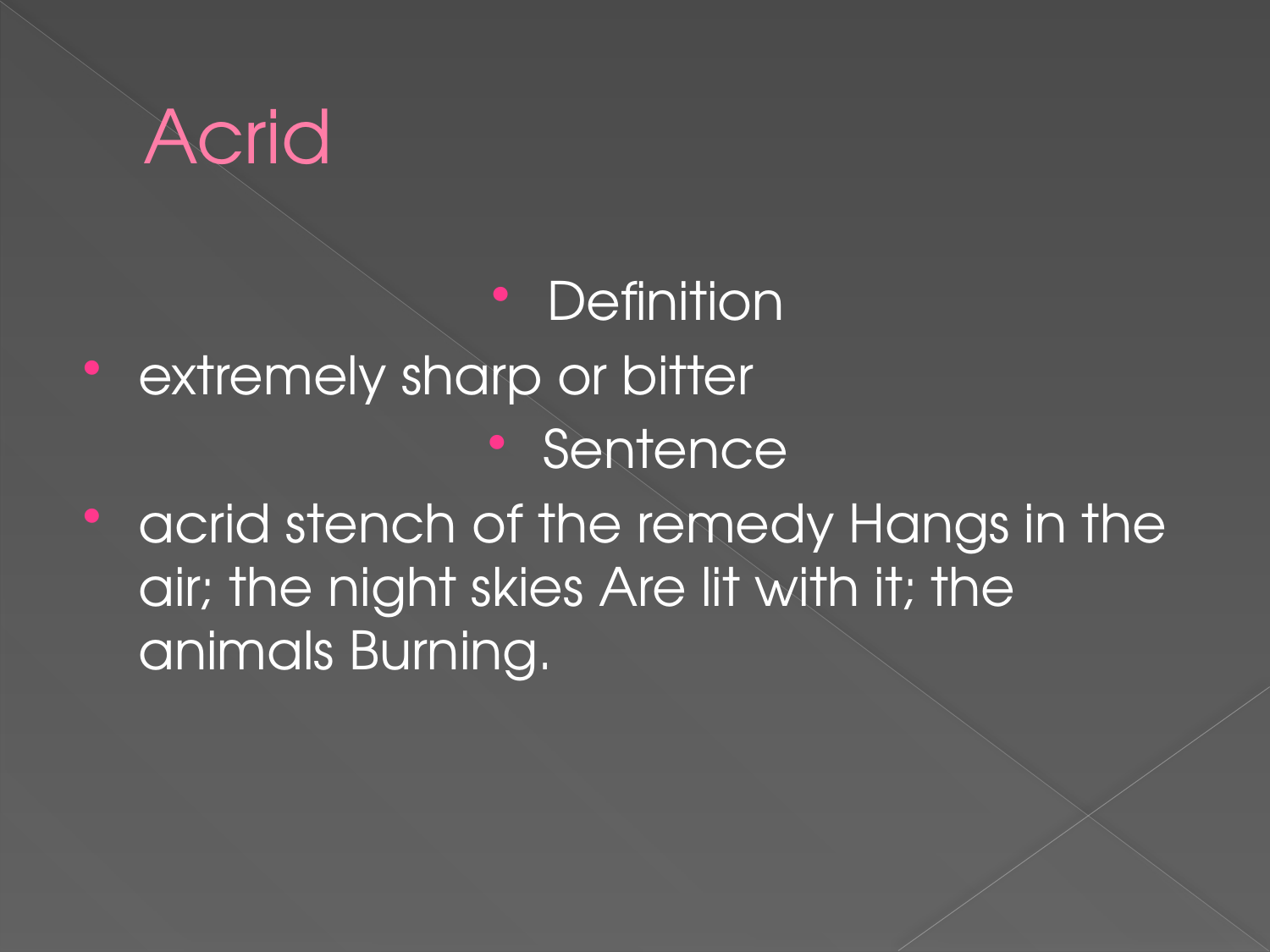

# Acrid
Definition
extremely sharp or bitter
Sentence
acrid stench of the remedy Hangs in the air; the night skies Are lit with it; the animals Burning.